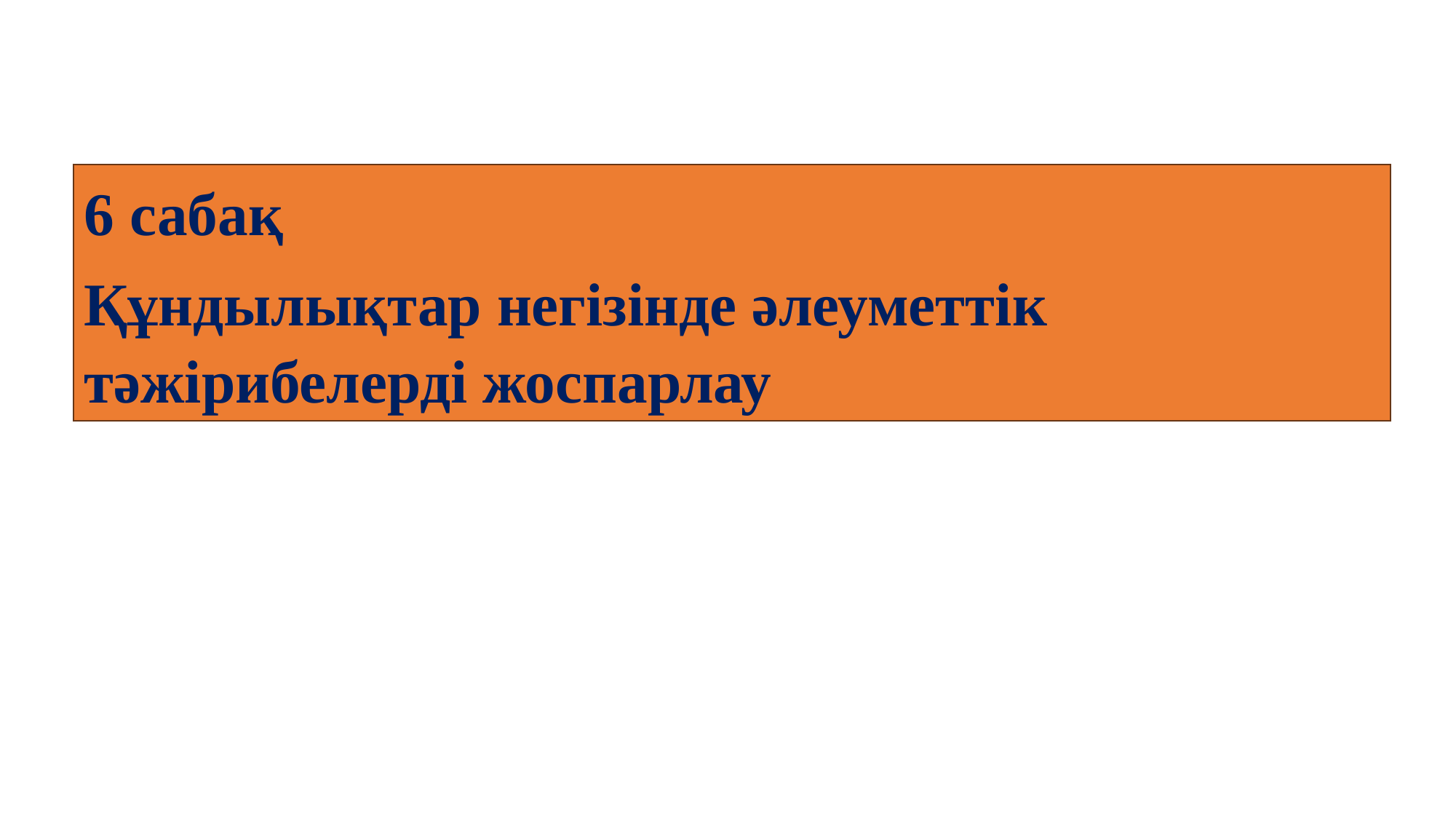

6 сабақ
Құндылықтар негізінде әлеуметтік тәжірибелерді жоспарлау